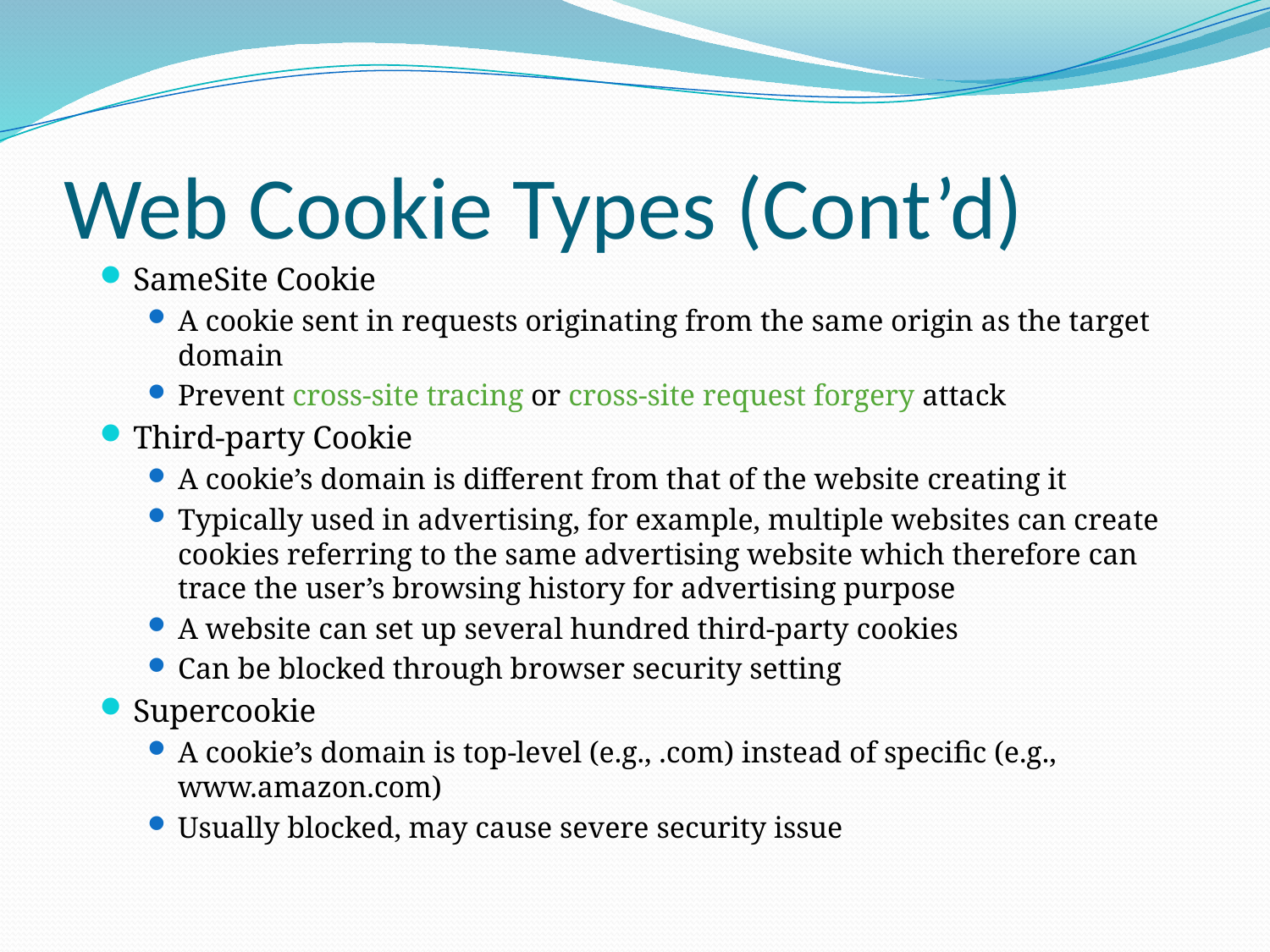

# Web Cookie Types (Cont’d)
SameSite Cookie
A cookie sent in requests originating from the same origin as the target domain
Prevent cross-site tracing or cross-site request forgery attack
Third-party Cookie
A cookie’s domain is different from that of the website creating it
Typically used in advertising, for example, multiple websites can create cookies referring to the same advertising website which therefore can trace the user’s browsing history for advertising purpose
A website can set up several hundred third-party cookies
Can be blocked through browser security setting
Supercookie
A cookie’s domain is top-level (e.g., .com) instead of specific (e.g., www.amazon.com)
Usually blocked, may cause severe security issue